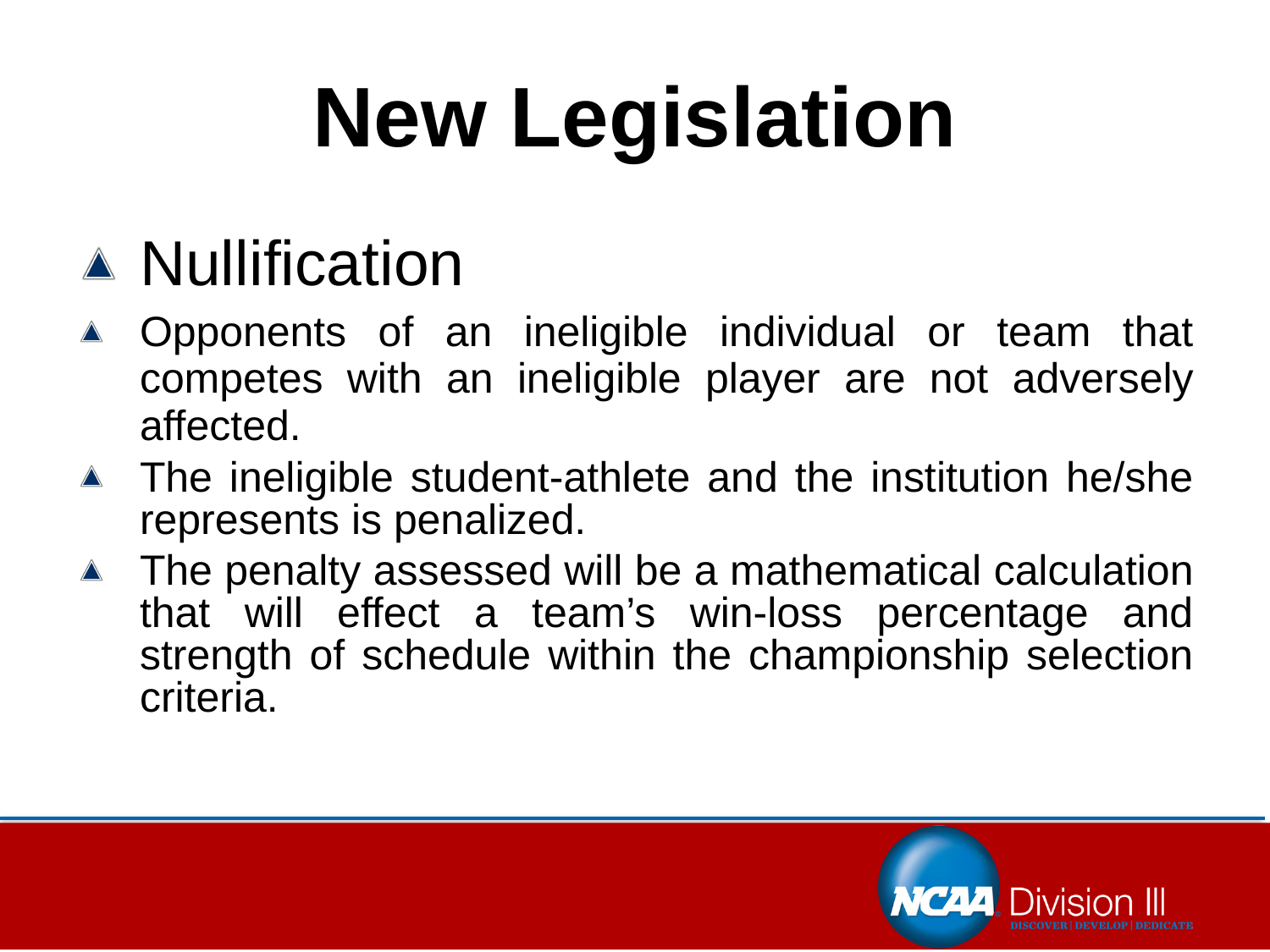

# New Legislation
Nullification
Opponents of an ineligible individual or team that competes with an ineligible player are not adversely affected.
The ineligible student-athlete and the institution he/she represents is penalized.
The penalty assessed will be a mathematical calculation that will effect a team’s win-loss percentage and strength of schedule within the championship selection criteria.